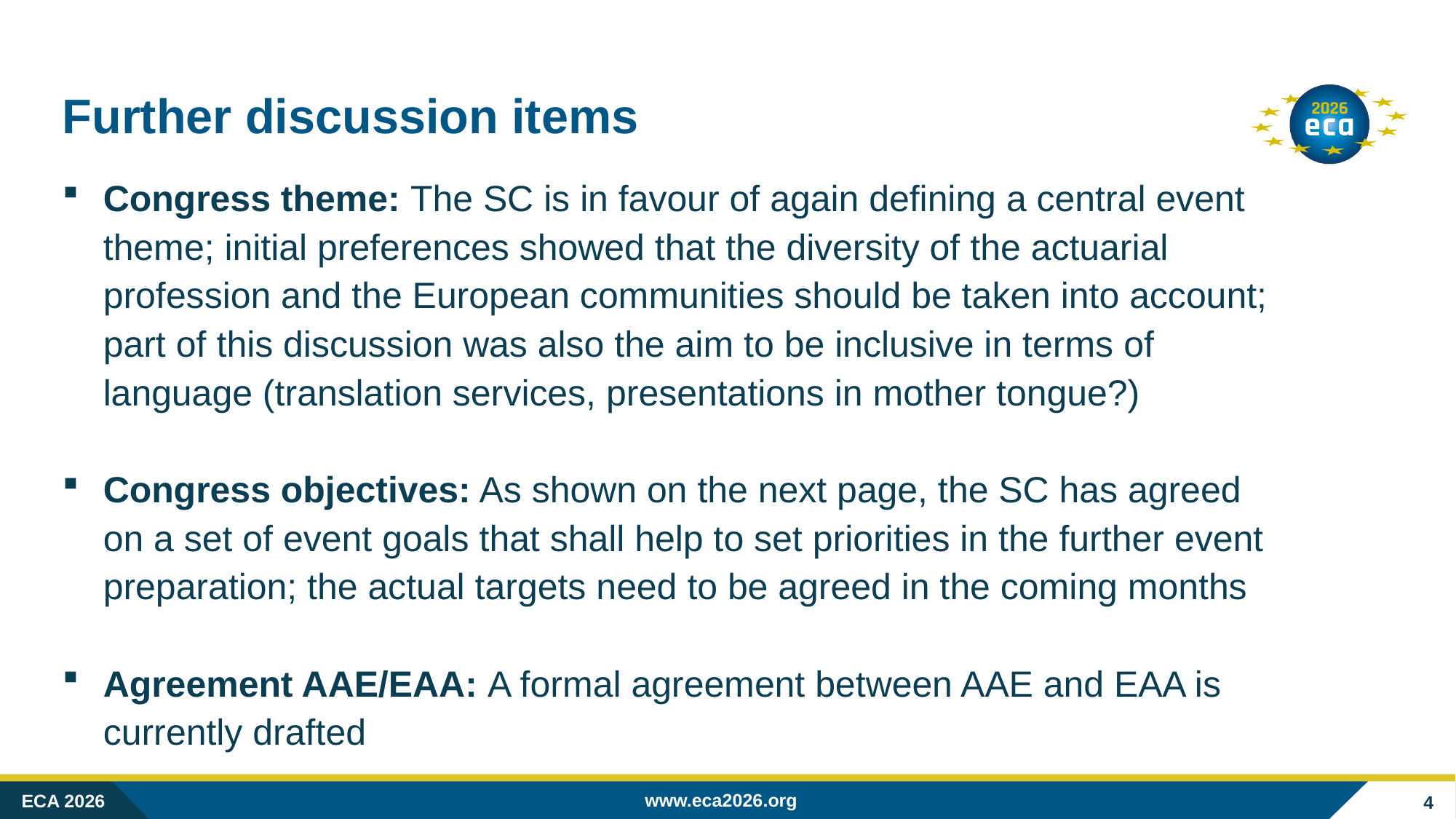

# Further discussion items
Congress theme: The SC is in favour of again defining a central event theme; initial preferences showed that the diversity of the actuarial profession and the European communities should be taken into account; part of this discussion was also the aim to be inclusive in terms of language (translation services, presentations in mother tongue?)

Congress objectives: As shown on the next page, the SC has agreed on a set of event goals that shall help to set priorities in the further event preparation; the actual targets need to be agreed in the coming months

Agreement AAE/EAA: A formal agreement between AAE and EAA is currently drafted

ECA 2026
4